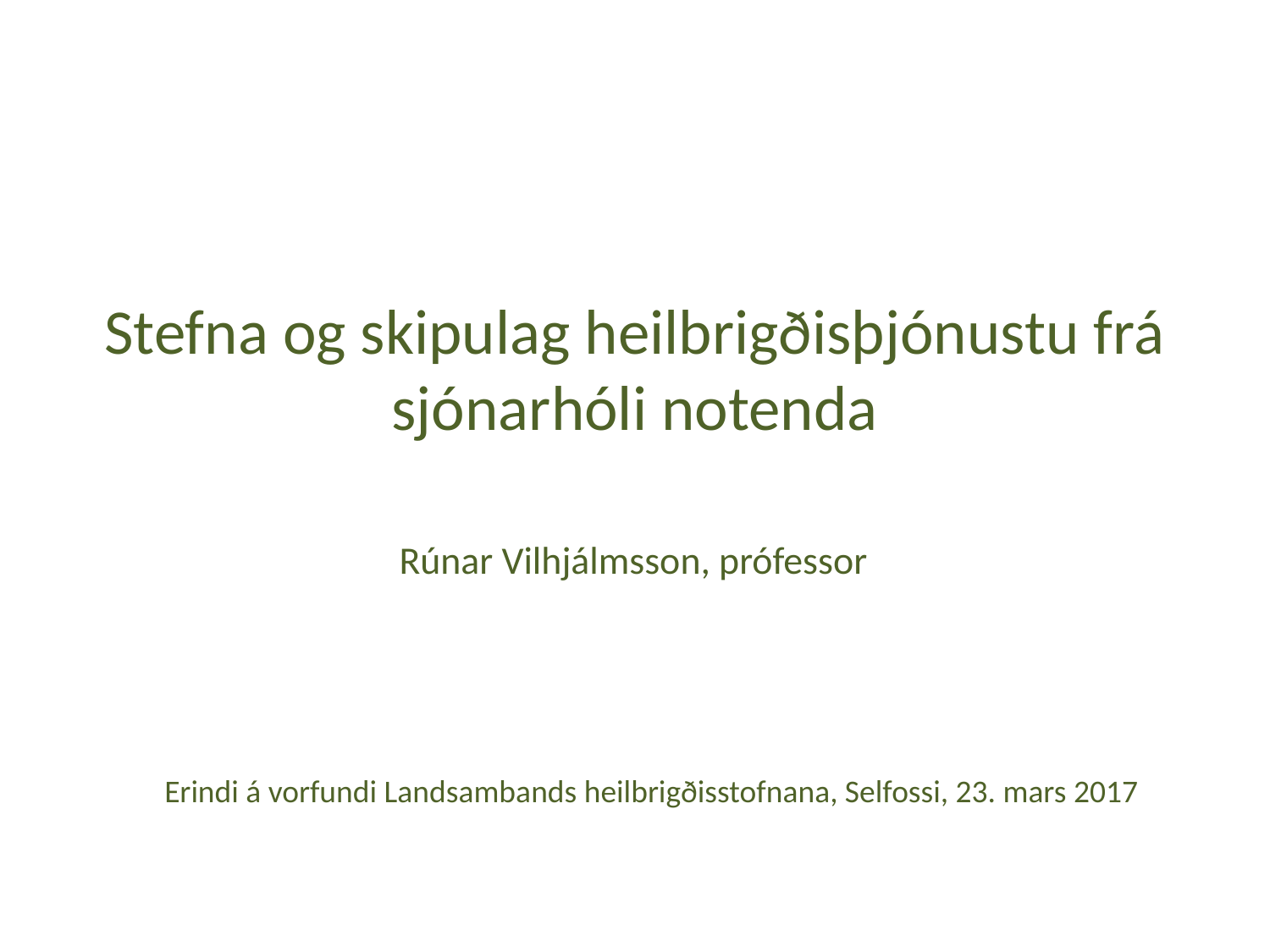

# Stefna og skipulag heilbrigðisþjónustu frá sjónarhóli notenda
Rúnar Vilhjálmsson, prófessor
Erindi á vorfundi Landsambands heilbrigðisstofnana, Selfossi, 23. mars 2017